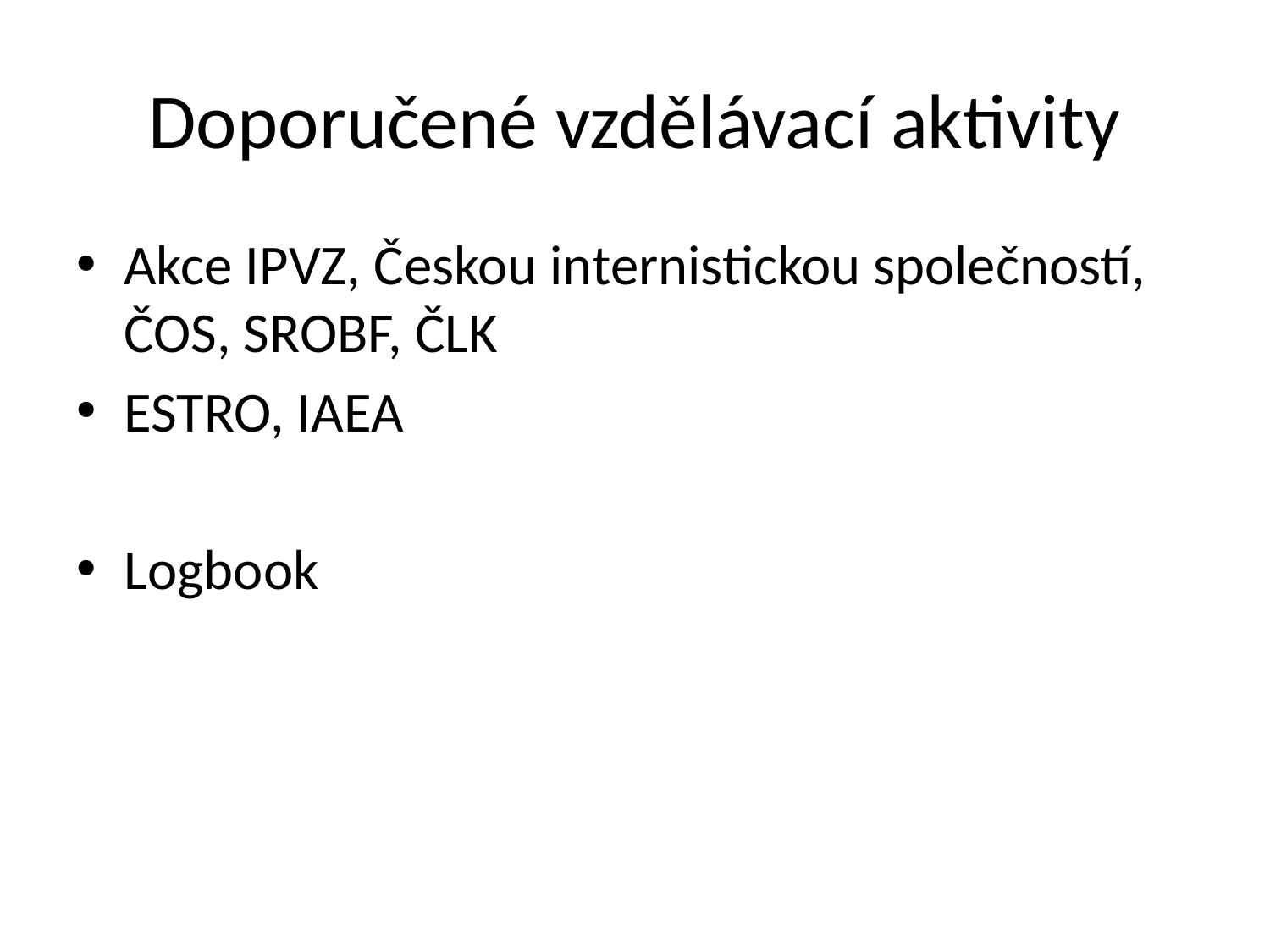

# Doporučené vzdělávací aktivity
Akce IPVZ, Českou internistickou společností, ČOS, SROBF, ČLK
ESTRO, IAEA

Logbook